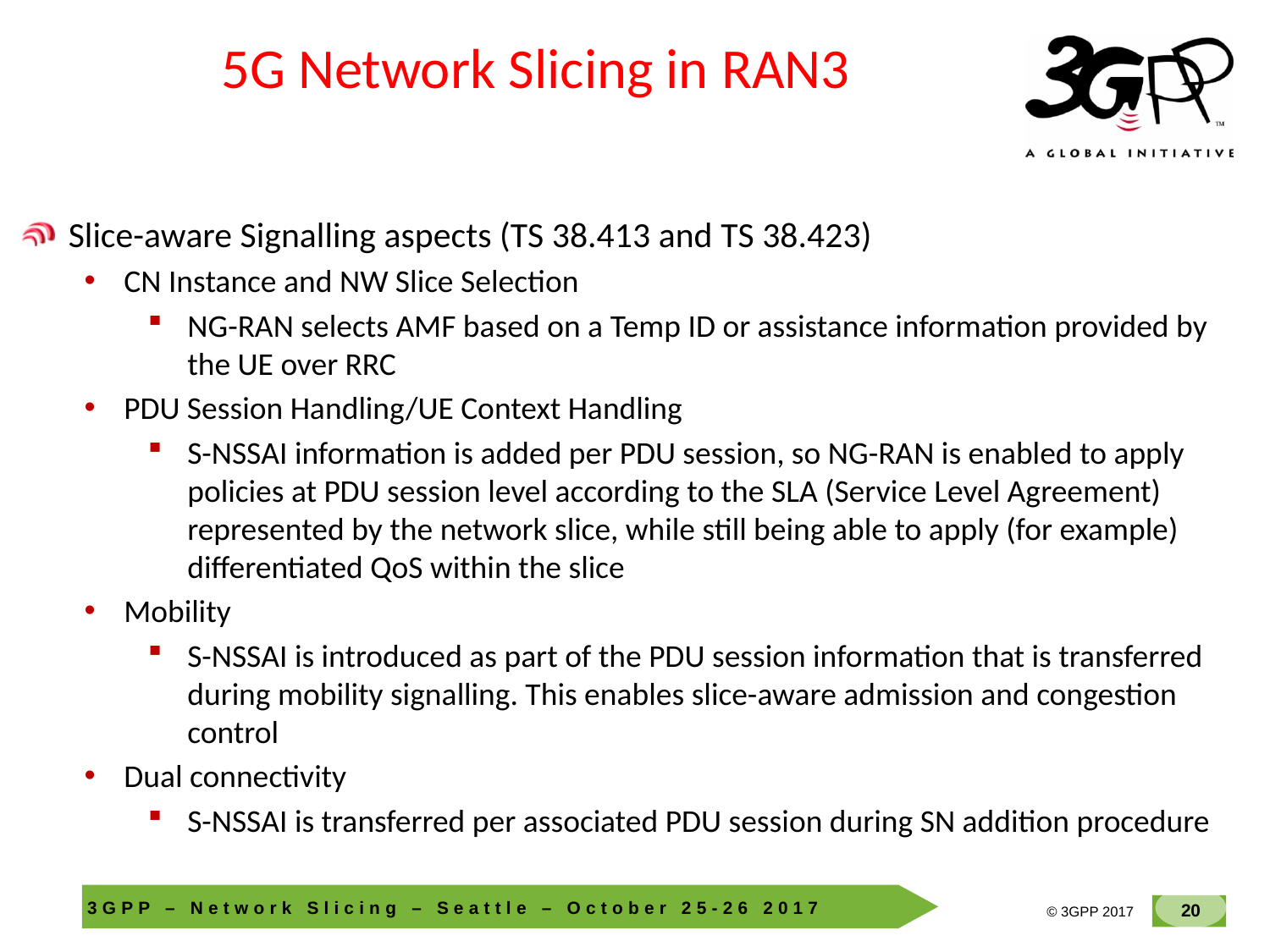

5G Network Slicing in RAN3

Slice-aware Signalling aspects (TS 38.413 and TS 38.423)
CN Instance and NW Slice Selection
NG-RAN selects AMF based on a Temp ID or assistance information provided by the UE over RRC
PDU Session Handling/UE Context Handling
S-NSSAI information is added per PDU session, so NG-RAN is enabled to apply policies at PDU session level according to the SLA (Service Level Agreement) represented by the network slice, while still being able to apply (for example) differentiated QoS within the slice
Mobility
S-NSSAI is introduced as part of the PDU session information that is transferred during mobility signalling. This enables slice-aware admission and congestion control
Dual connectivity
S-NSSAI is transferred per associated PDU session during SN addition procedure